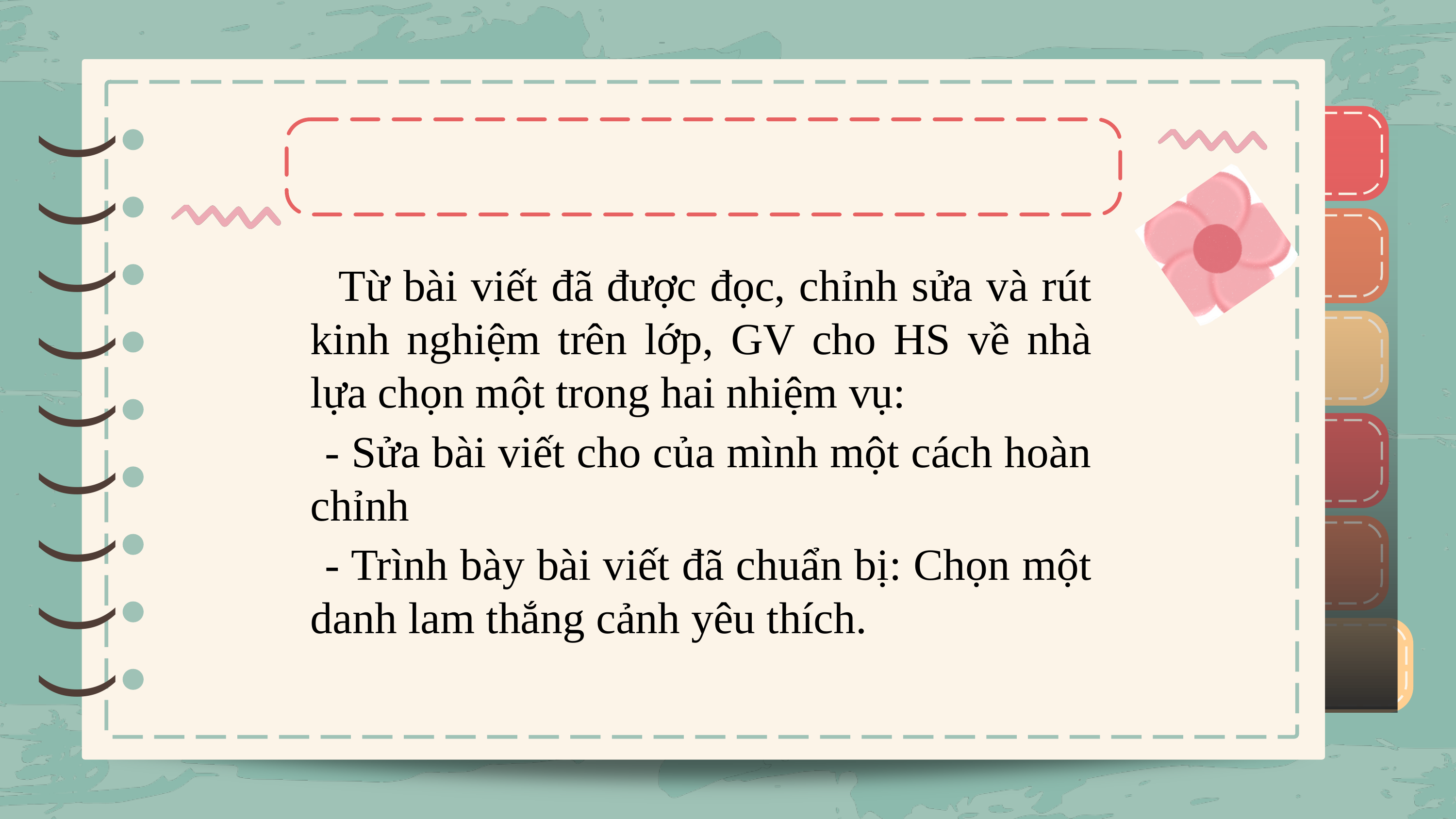

)
)
)
)
)
)
)
)
)

)
)
)
)
)
)
)
)
)

 Từ bài viết đã được đọc, chỉnh sửa và rút kinh nghiệm trên lớp, GV cho HS về nhà lựa chọn một trong hai nhiệm vụ:
- Sửa bài viết cho của mình một cách hoàn chỉnh
- Trình bày bài viết đã chuẩn bị: Chọn một danh lam thắng cảnh yêu thích.